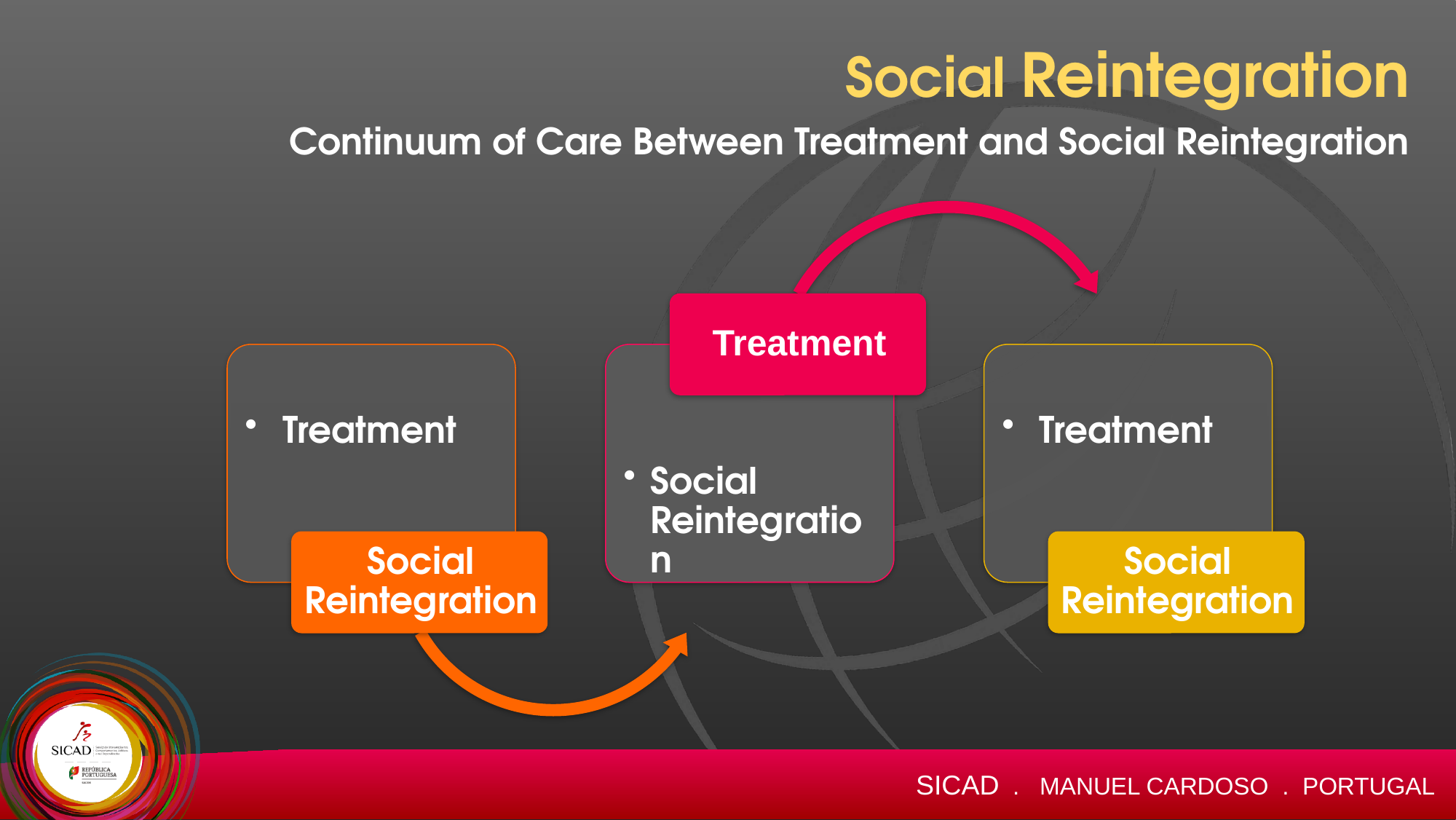

Social Reintegration
Continuum of Care Between Treatment and Social Reintegration

 Treatment
Social Reintegration

Social Reintegration
Treatment

 Treatment
Social Reintegration